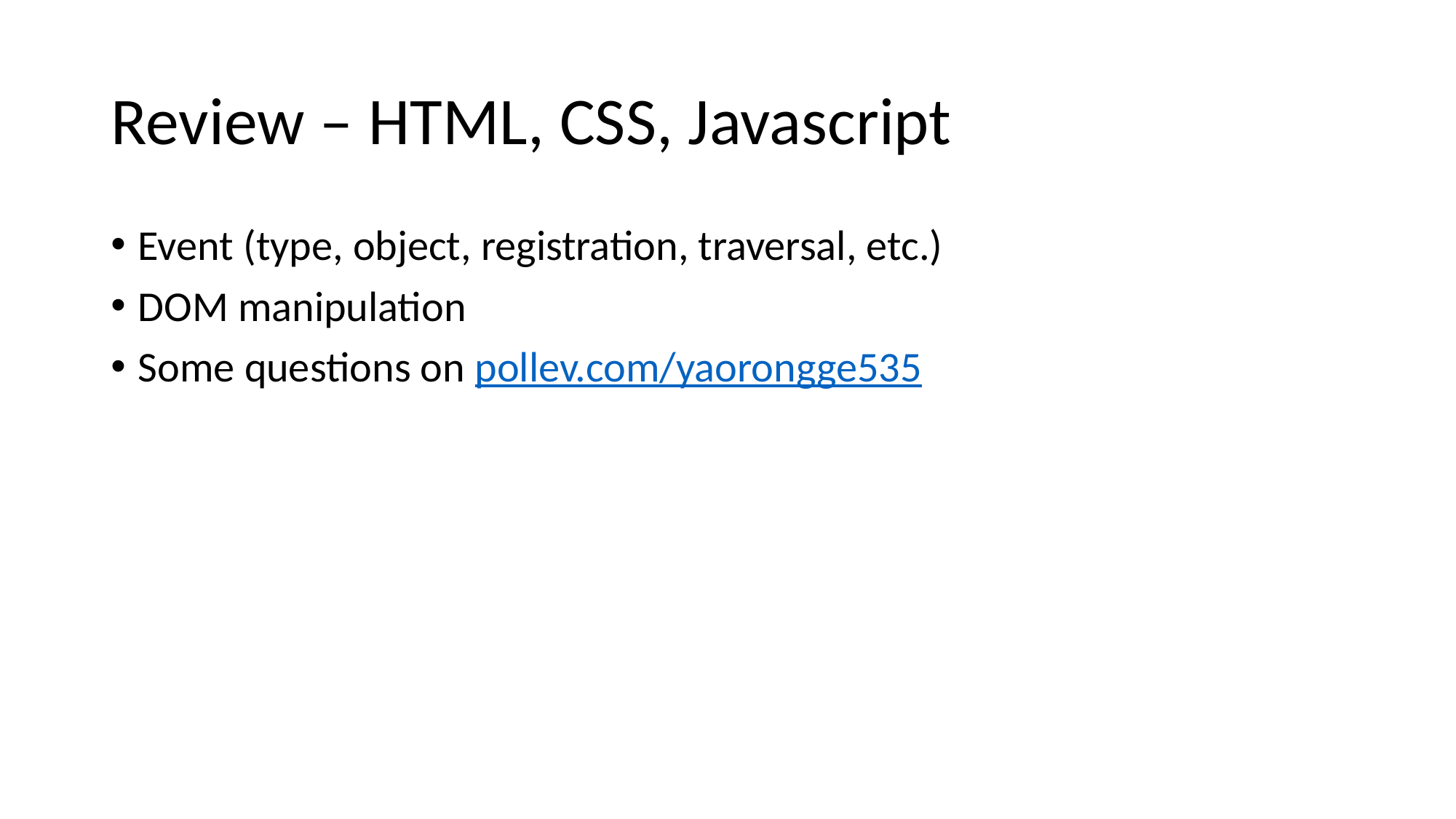

# Review – HTML, CSS, Javascript
Event (type, object, registration, traversal, etc.)
DOM manipulation
Some questions on pollev.com/yaorongge535